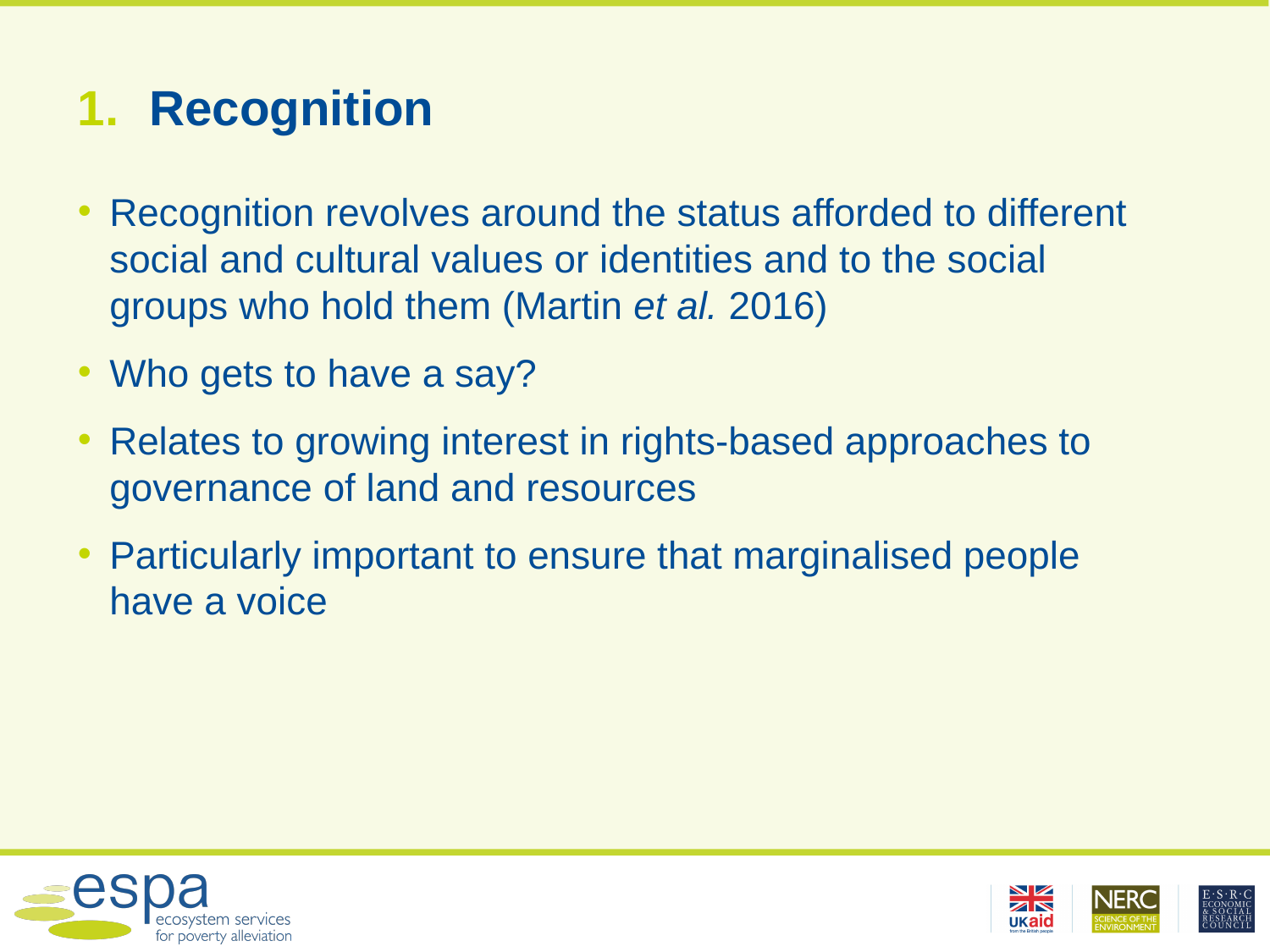

# Recognition
Recognition revolves around the status afforded to different social and cultural values or identities and to the social groups who hold them (Martin et al. 2016)
Who gets to have a say?
Relates to growing interest in rights-based approaches to governance of land and resources
Particularly important to ensure that marginalised people have a voice